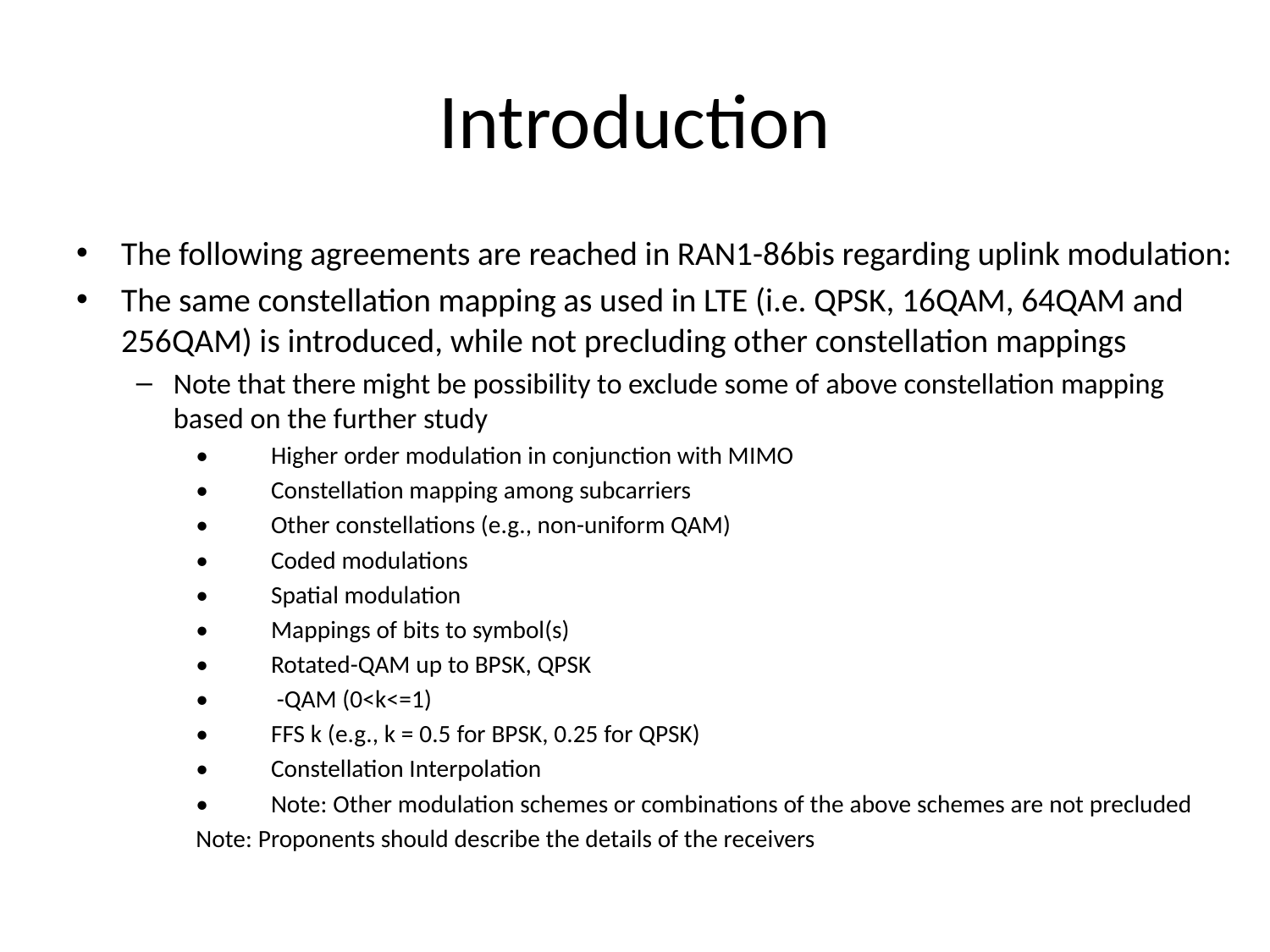

# Introduction
The following agreements are reached in RAN1-86bis regarding uplink modulation:
The same constellation mapping as used in LTE (i.e. QPSK, 16QAM, 64QAM and 256QAM) is introduced, while not precluding other constellation mappings
Note that there might be possibility to exclude some of above constellation mapping based on the further study
•	Higher order modulation in conjunction with MIMO
•	Constellation mapping among subcarriers
•	Other constellations (e.g., non-uniform QAM)
•	Coded modulations
•	Spatial modulation
•	Mappings of bits to symbol(s)
•	Rotated-QAM up to BPSK, QPSK
•	 -QAM (0<k<=1)
•	FFS k (e.g., k = 0.5 for BPSK, 0.25 for QPSK)
•	Constellation Interpolation
•	Note: Other modulation schemes or combinations of the above schemes are not precluded
Note: Proponents should describe the details of the receivers